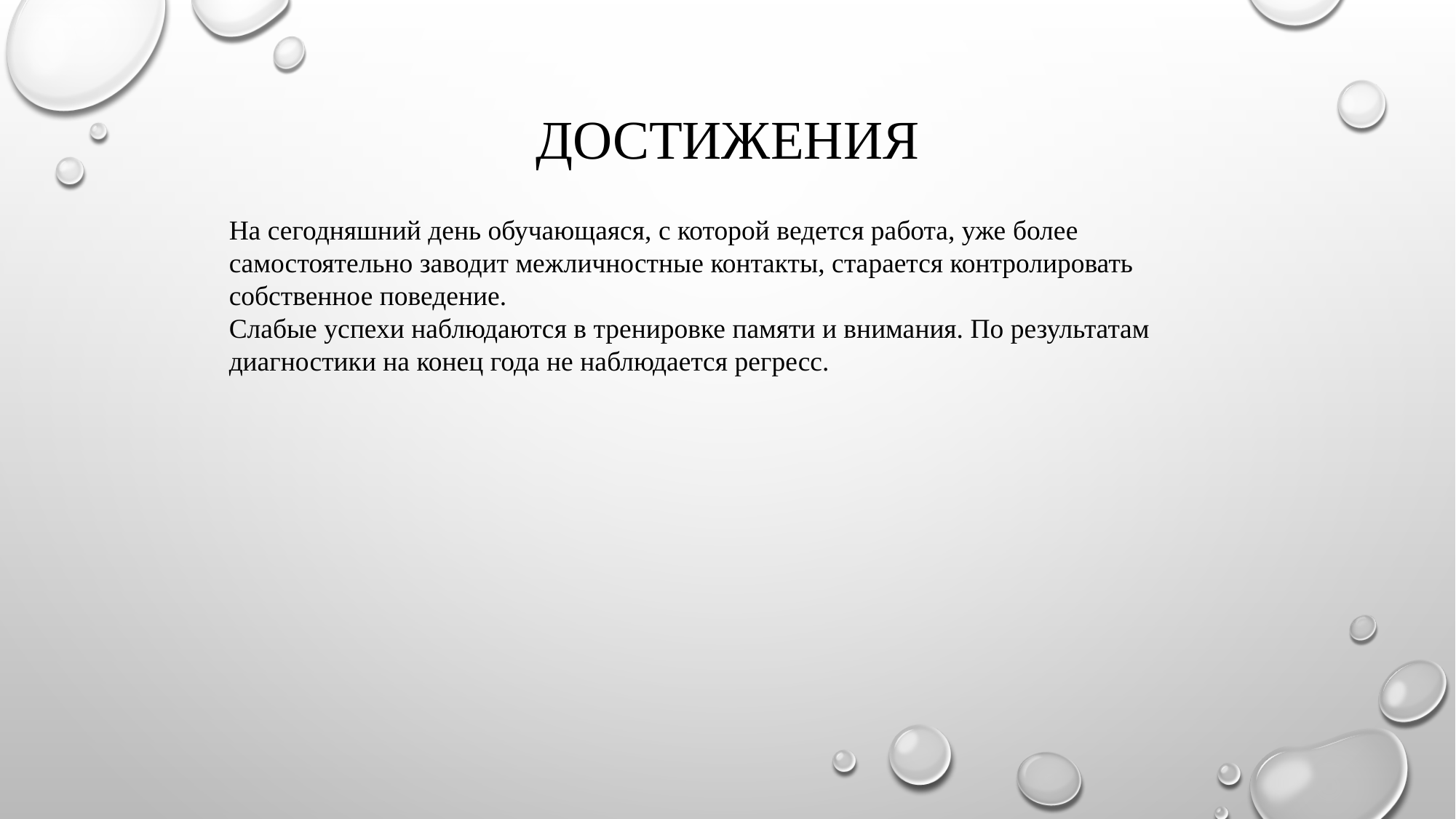

# ДОСТИЖЕНИЯ
На сегодняшний день обучающаяся, с которой ведется работа, уже более самостоятельно заводит межличностные контакты, старается контролировать  собственное поведение.
Слабые успехи наблюдаются в тренировке памяти и внимания. По результатам диагностики на конец года не наблюдается регресс.